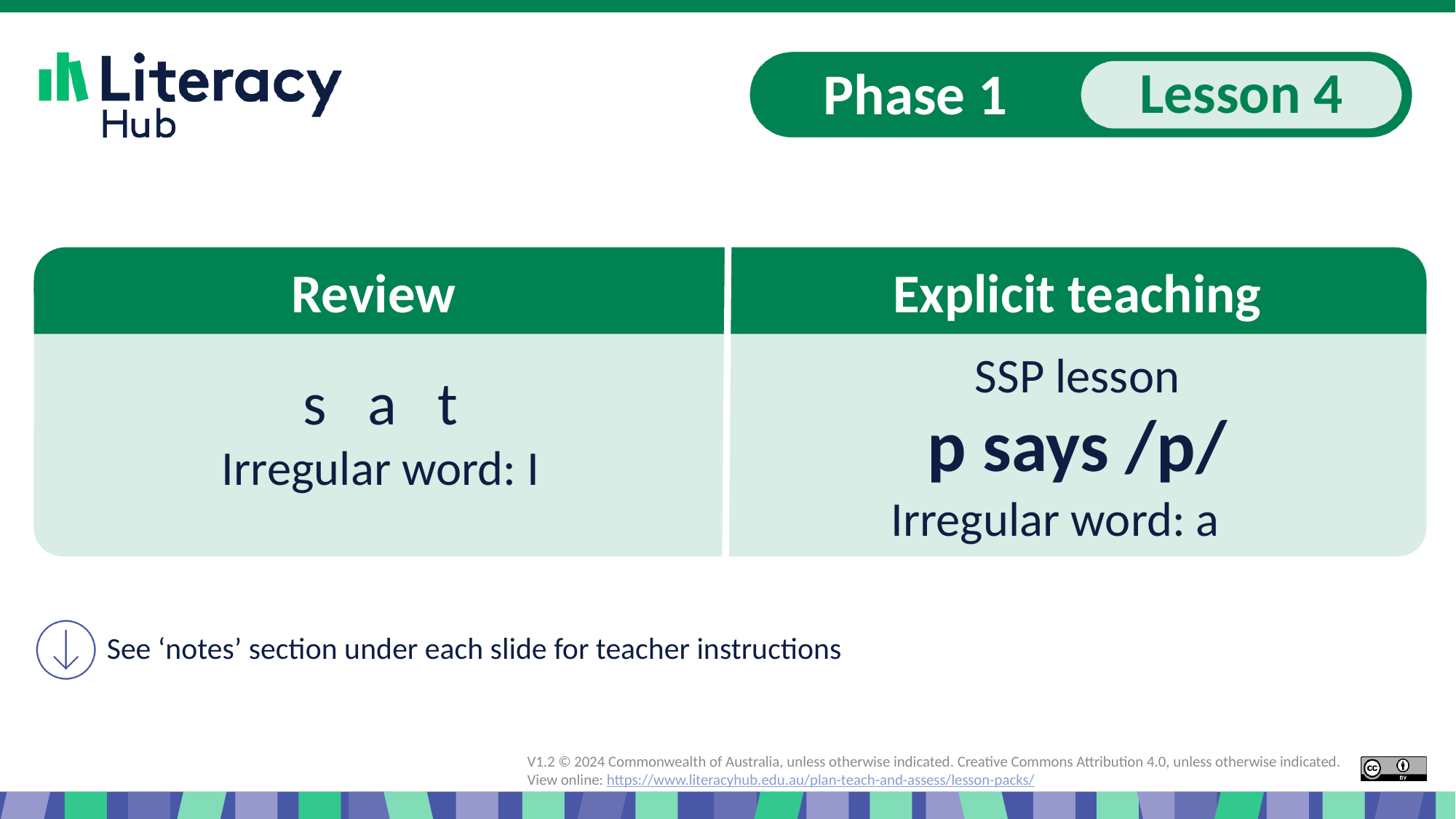

# Review
Explicit teaching
SSP lesson
s   a   t
Irregular word: I
p says /p/
Irregular word: a